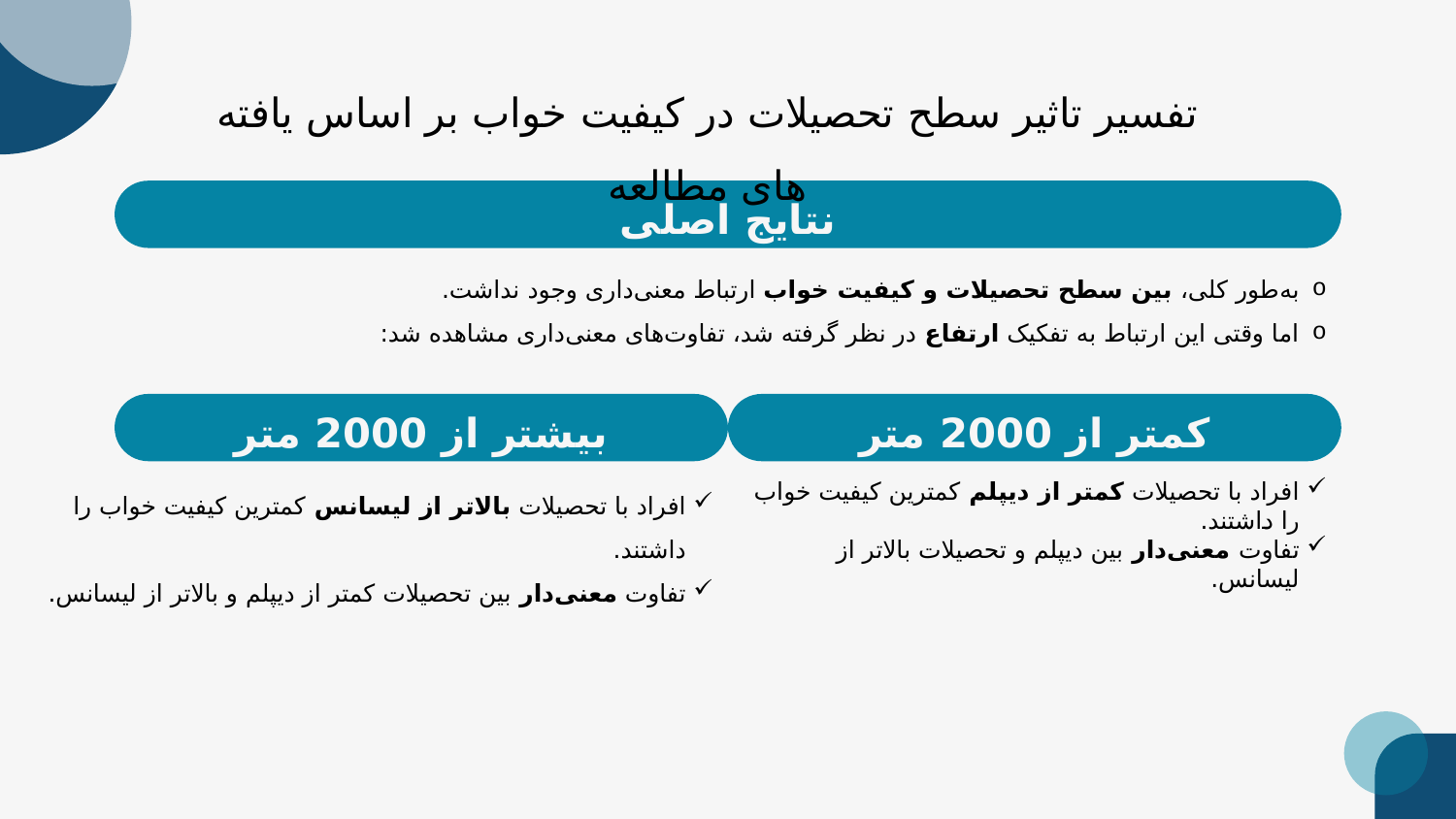

تفسیر تاثیر سطح تحصیلات در کیفیت خواب بر اساس یافته های مطالعه
نتایج اصلی
به‌طور کلی، بین سطح تحصیلات و کیفیت خواب ارتباط معنی‌داری وجود نداشت.
اما وقتی این ارتباط به تفکیک ارتفاع در نظر گرفته شد، تفاوت‌های معنی‌داری مشاهده شد:
بیشتر از 2000 متر
کمتر از 2000 متر
افراد با تحصیلات کمتر از دیپلم کمترین کیفیت خواب را داشتند.
تفاوت معنی‌دار بین دیپلم و تحصیلات بالاتر از لیسانس.
افراد با تحصیلات بالاتر از لیسانس کمترین کیفیت خواب را داشتند.
تفاوت معنی‌دار بین تحصیلات کمتر از دیپلم و بالاتر از لیسانس.